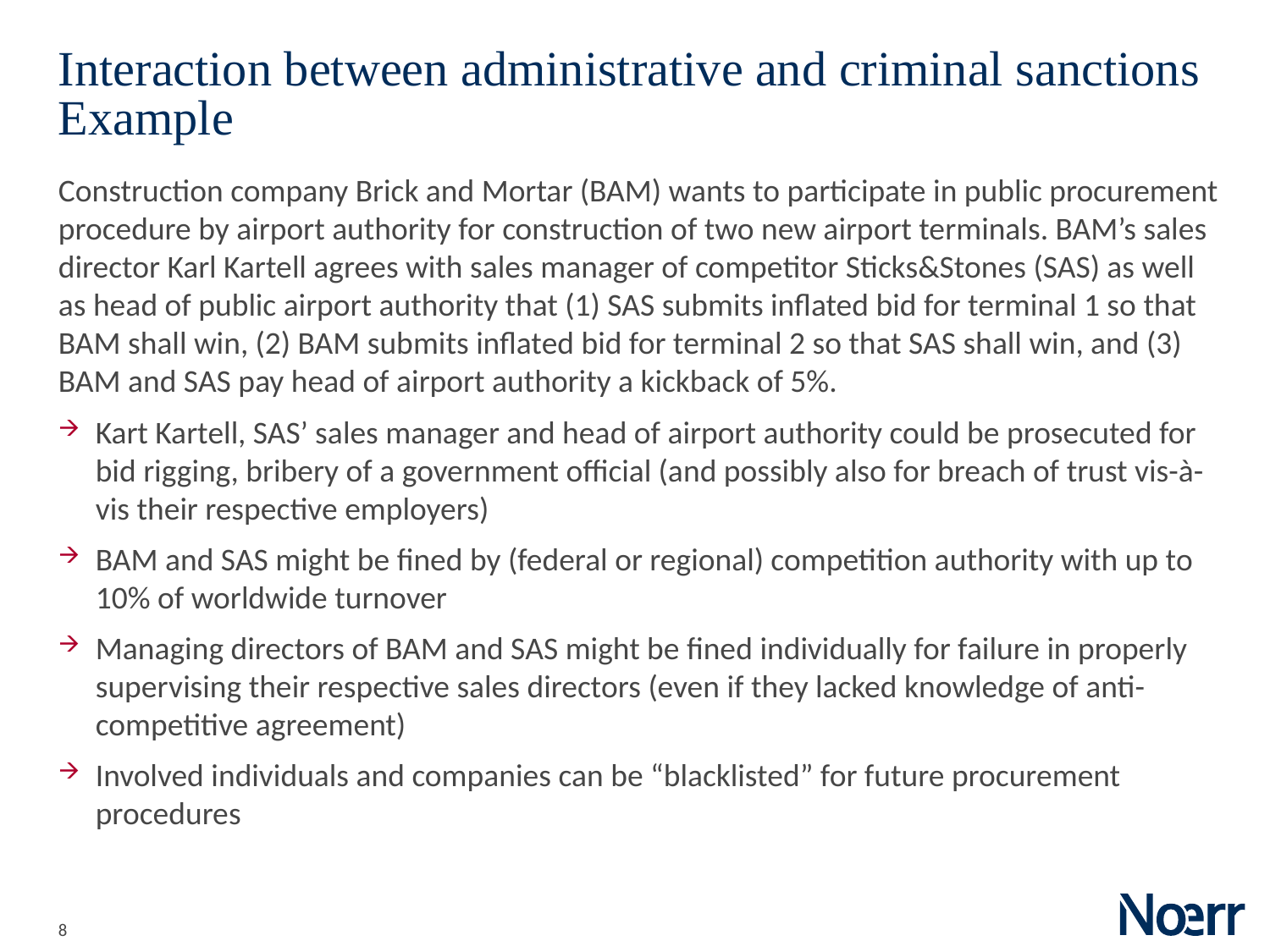

Date
# Interaction between administrative and criminal sanctions Example
Construction company Brick and Mortar (BAM) wants to participate in public procurement procedure by airport authority for construction of two new airport terminals. BAM’s sales director Karl Kartell agrees with sales manager of competitor Sticks&Stones (SAS) as well as head of public airport authority that (1) SAS submits inflated bid for terminal 1 so that BAM shall win, (2) BAM submits inflated bid for terminal 2 so that SAS shall win, and (3) BAM and SAS pay head of airport authority a kickback of 5%.
Kart Kartell, SAS’ sales manager and head of airport authority could be prosecuted for bid rigging, bribery of a government official (and possibly also for breach of trust vis-à-vis their respective employers)
BAM and SAS might be fined by (federal or regional) competition authority with up to 10% of worldwide turnover
Managing directors of BAM and SAS might be fined individually for failure in properly supervising their respective sales directors (even if they lacked knowledge of anti-competitive agreement)
Involved individuals and companies can be “blacklisted” for future procurement procedures